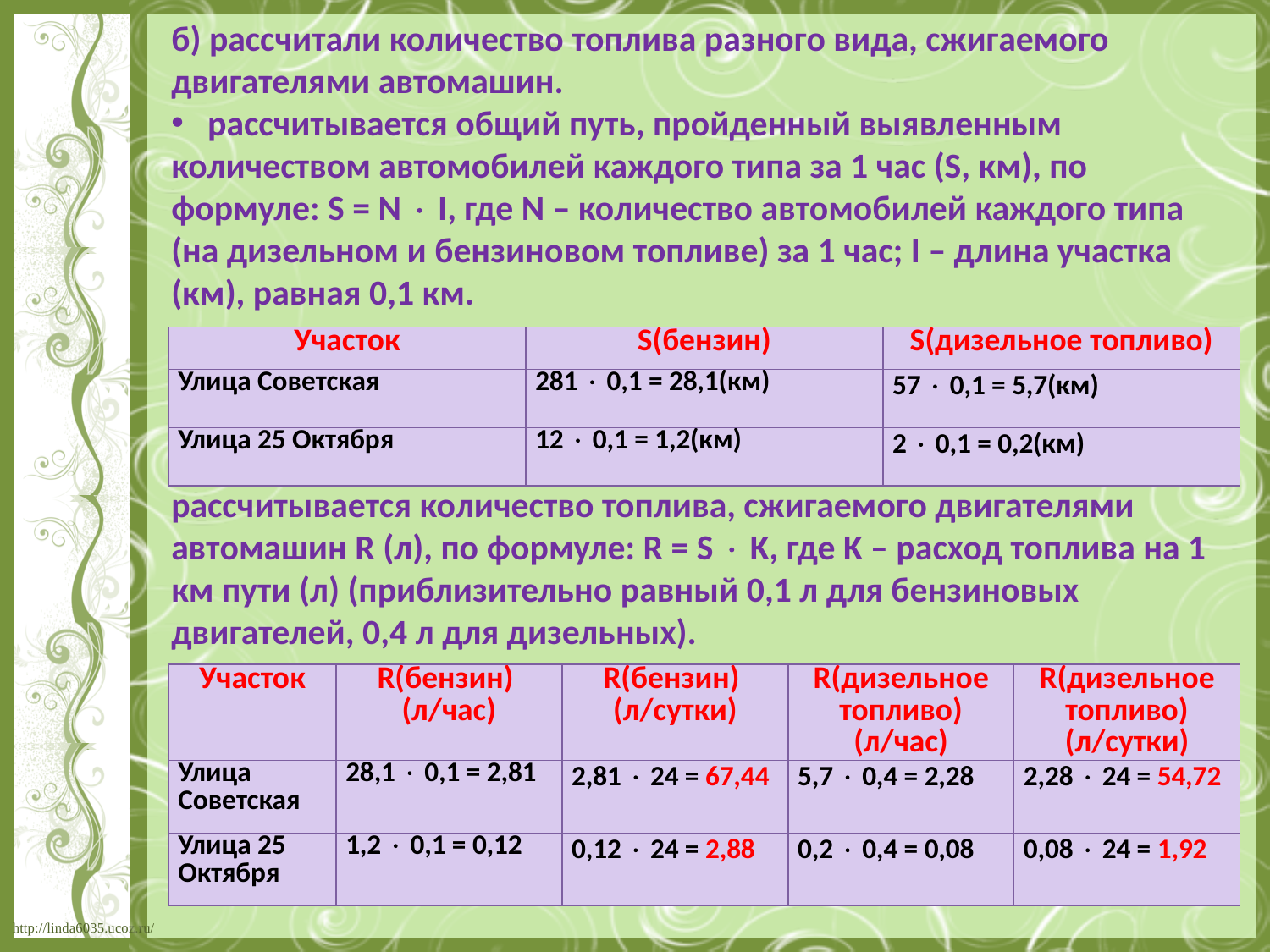

б) рассчитали количество топлива разного вида, сжигаемого двигателями автомашин.
   рассчитывается общий путь, пройденный выявленным количеством автомобилей каждого типа за 1 час (S, км), по формуле: S = N ⋅ I, где N – количество автомобилей каждого типа (на дизельном и бензиновом топливе) за 1 час; I – длина участка (км), равная 0,1 км.

| Участок | S(бензин) | S(дизельное топливо) |
| --- | --- | --- |
| Улица Советская | 281 ⋅ 0,1 = 28,1(км) | 57 ⋅ 0,1 = 5,7(км) |
| Улица 25 Октября | 12 ⋅ 0,1 = 1,2(км) | 2 ⋅ 0,1 = 0,2(км) |
рассчитывается количество топлива, сжигаемого двигателями автомашин R (л), по формуле: R = S ⋅ K, где K – расход топлива на 1 км пути (л) (приблизительно равный 0,1 л для бензиновых двигателей, 0,4 л для дизельных).

| Участок | R(бензин) (л/час) | R(бензин) (л/сутки) | R(дизельное топливо) (л/час) | R(дизельное топливо) (л/сутки) |
| --- | --- | --- | --- | --- |
| Улица Советская | 28,1 ⋅ 0,1 = 2,81 | 2,81 ⋅ 24 = 67,44 | 5,7 ⋅ 0,4 = 2,28 | 2,28 ⋅ 24 = 54,72 |
| Улица 25 Октября | 1,2 ⋅ 0,1 = 0,12 | 0,12 ⋅ 24 = 2,88 | 0,2 ⋅ 0,4 = 0,08 | 0,08 ⋅ 24 = 1,92 |